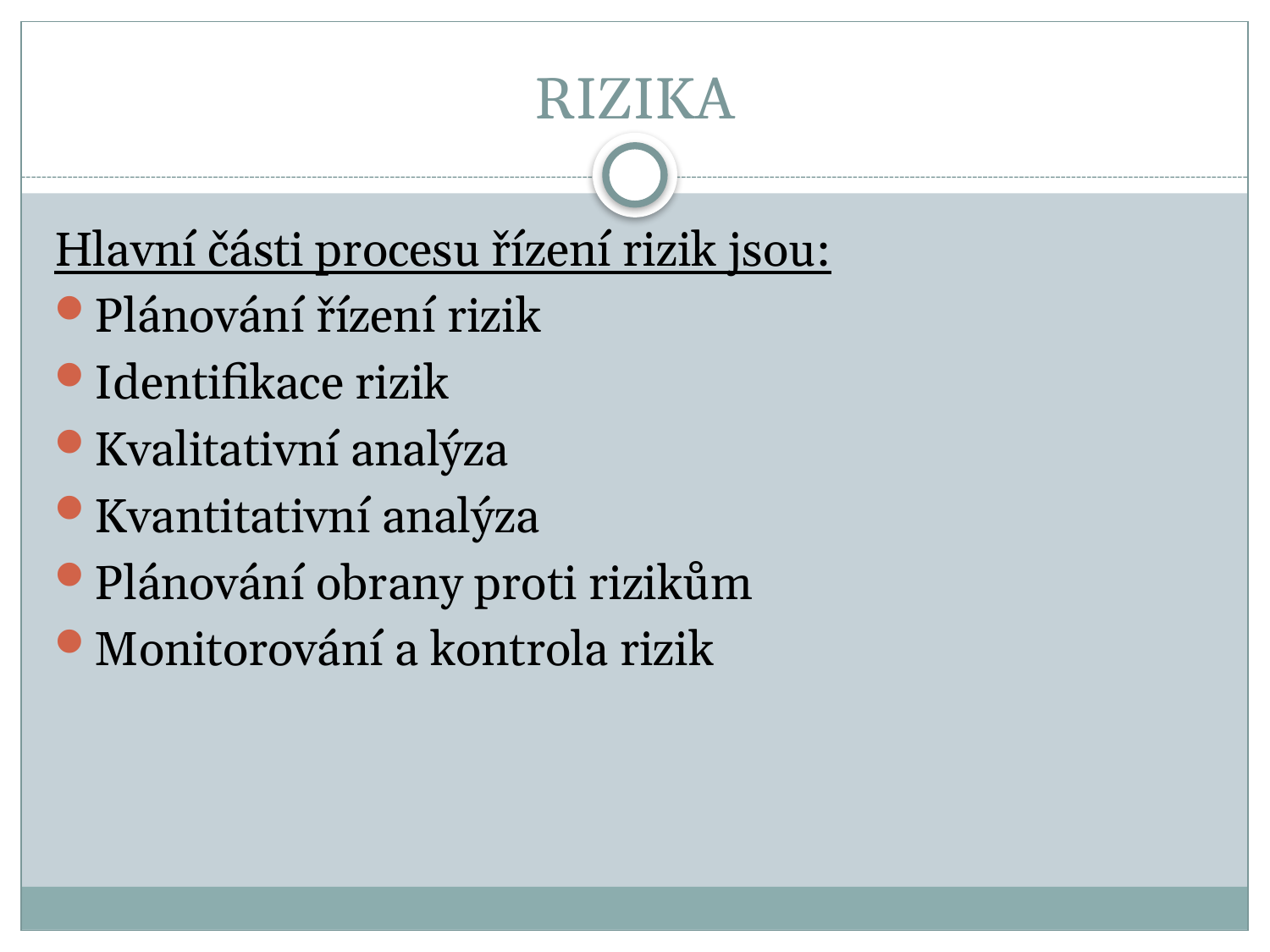

# RIZIKA
Hlavní části procesu řízení rizik jsou:
Plánování řízení rizik
Identifikace rizik
Kvalitativní analýza
Kvantitativní analýza
Plánování obrany proti rizikům
Monitorování a kontrola rizik